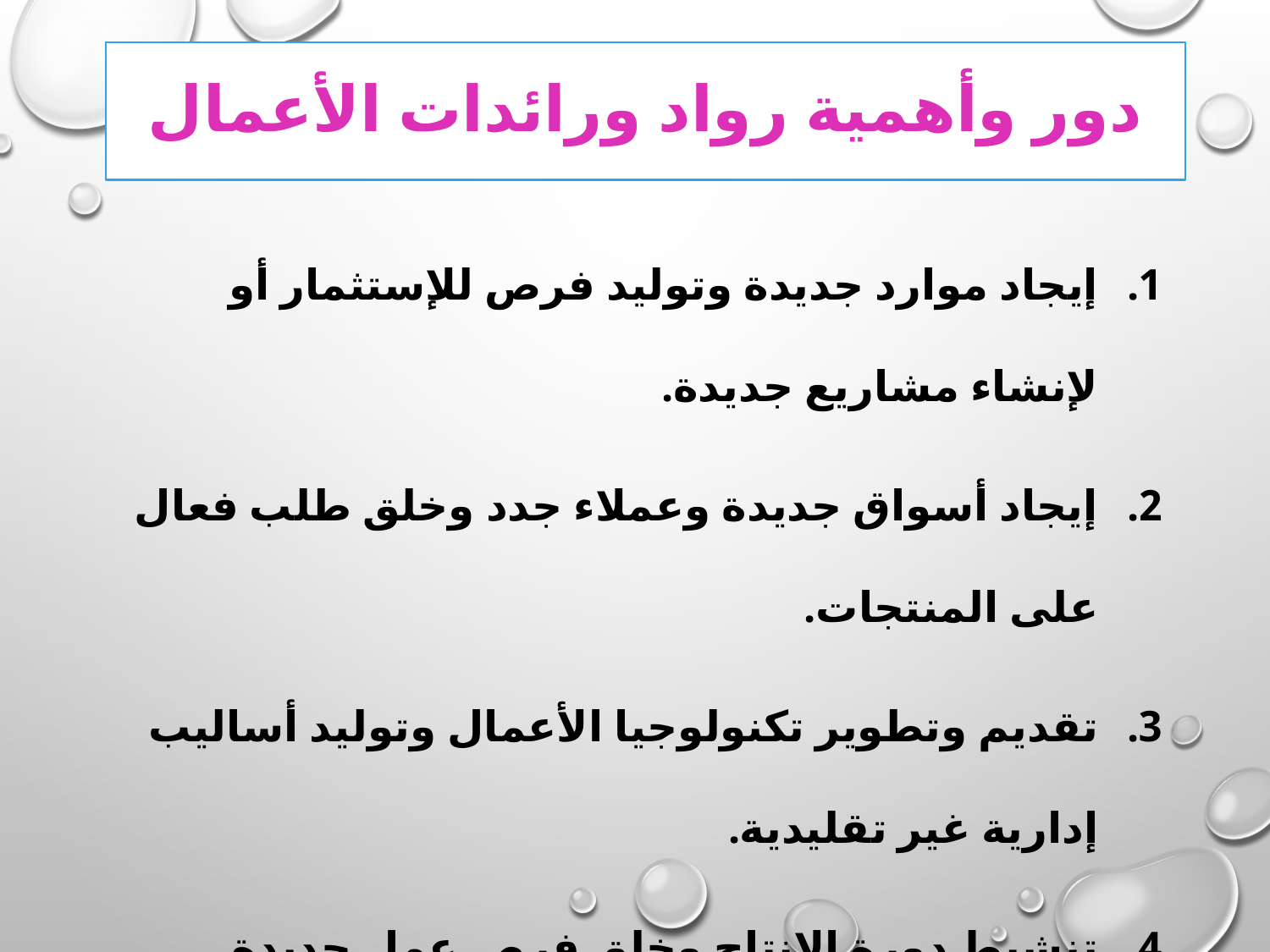

# دور وأهمية رواد ورائدات الأعمال
إيجاد موارد جديدة وتوليد فرص للإستثمار أو لإنشاء مشاريع جديدة.
إيجاد أسواق جديدة وعملاء جدد وخلق طلب فعال على المنتجات.
تقديم وتطوير تكنولوجيا الأعمال وتوليد أساليب إدارية غير تقليدية.
تنشيط دورة الإنتاج وخلق فرص عمل جديدة وتحسين مستوى الدخل.
رفع كفاءة استخدام الموارد المتاحة واكتشاف مصادر غير تقليدية لتطوير منتجات جديدة وتطوير منتجات قائمة.